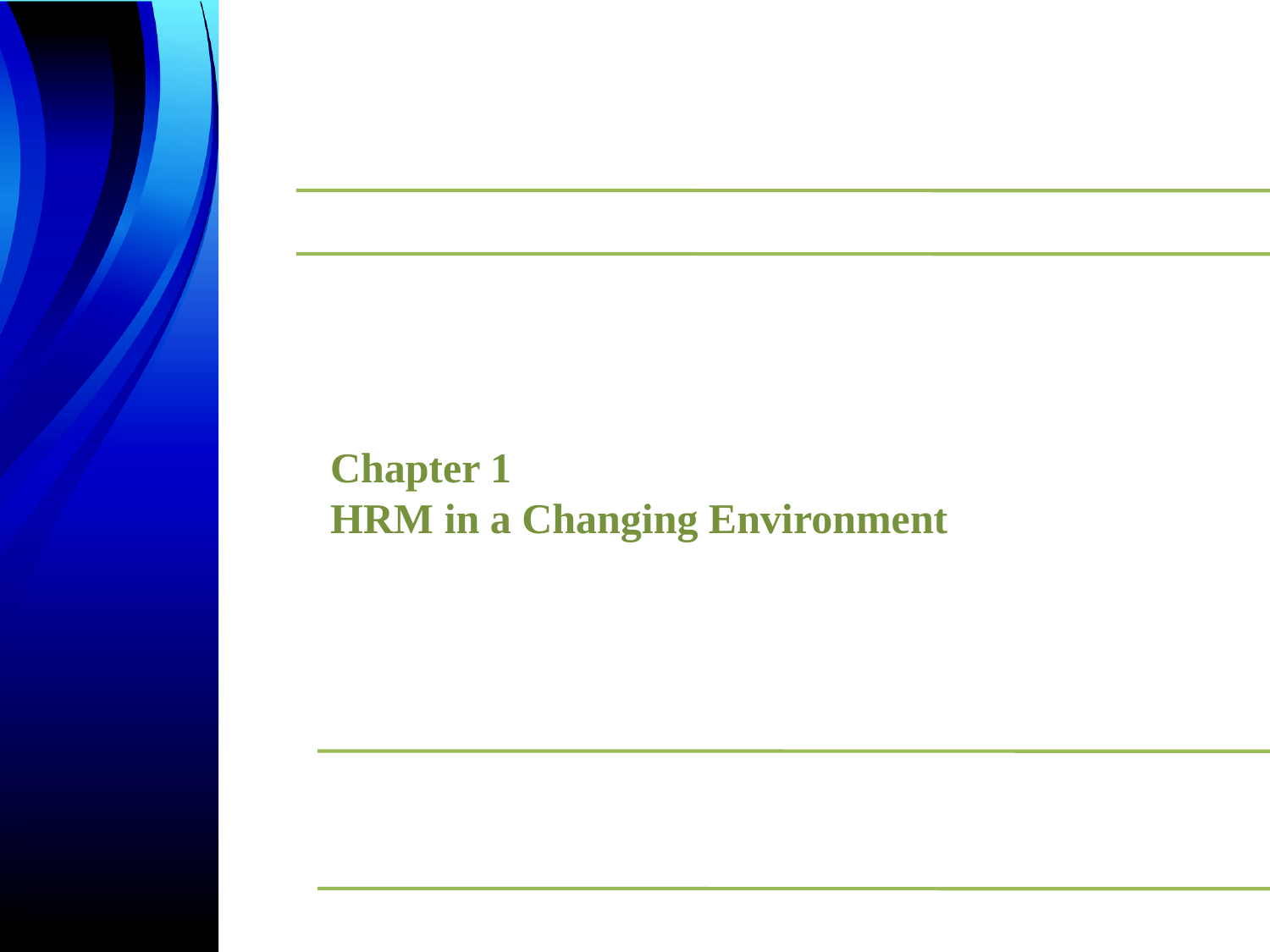

Chapter 1
HRM in a Changing Environment